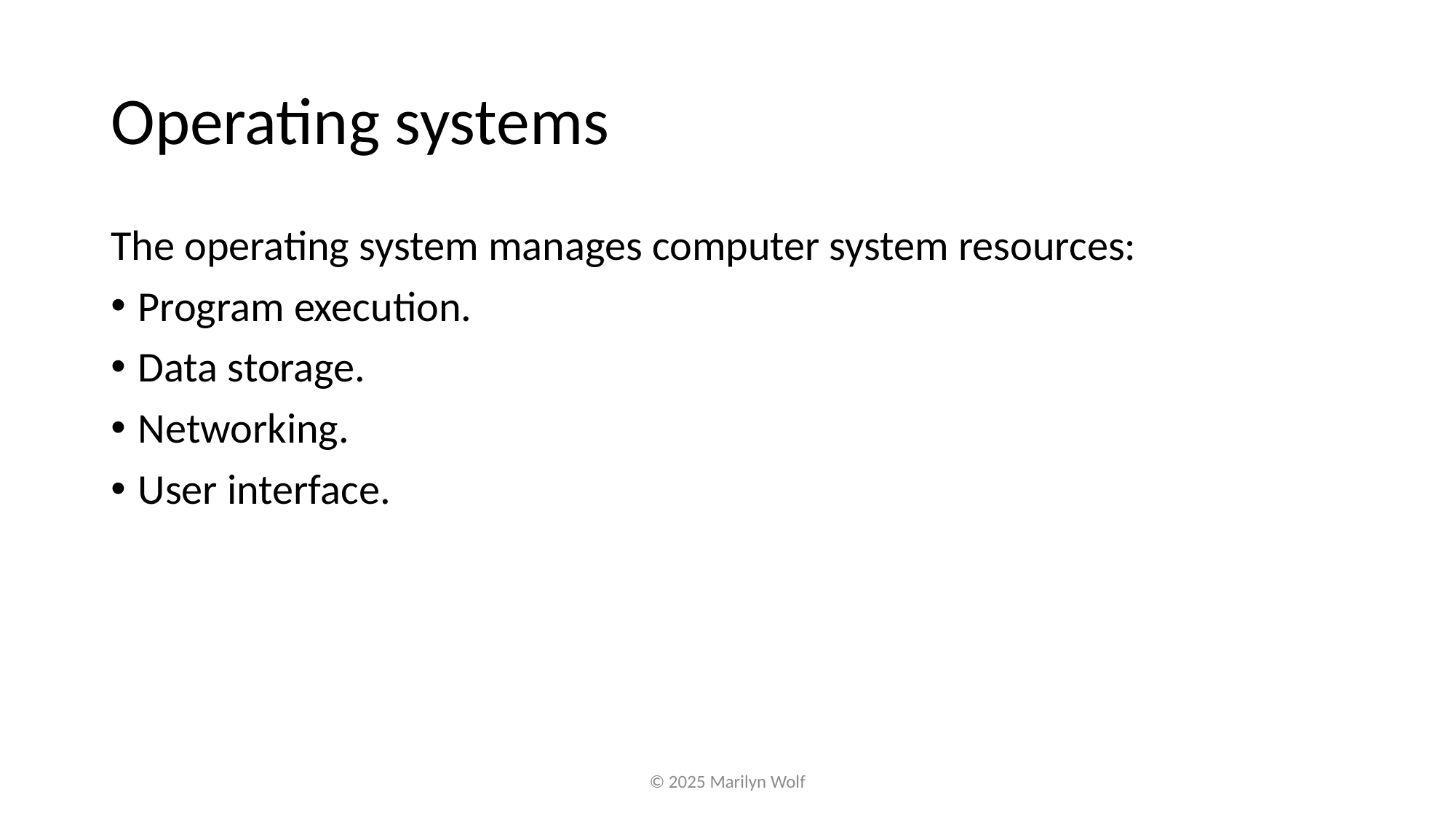

# Operating systems
The operating system manages computer system resources:
Program execution.
Data storage.
Networking.
User interface.
© 2025 Marilyn Wolf